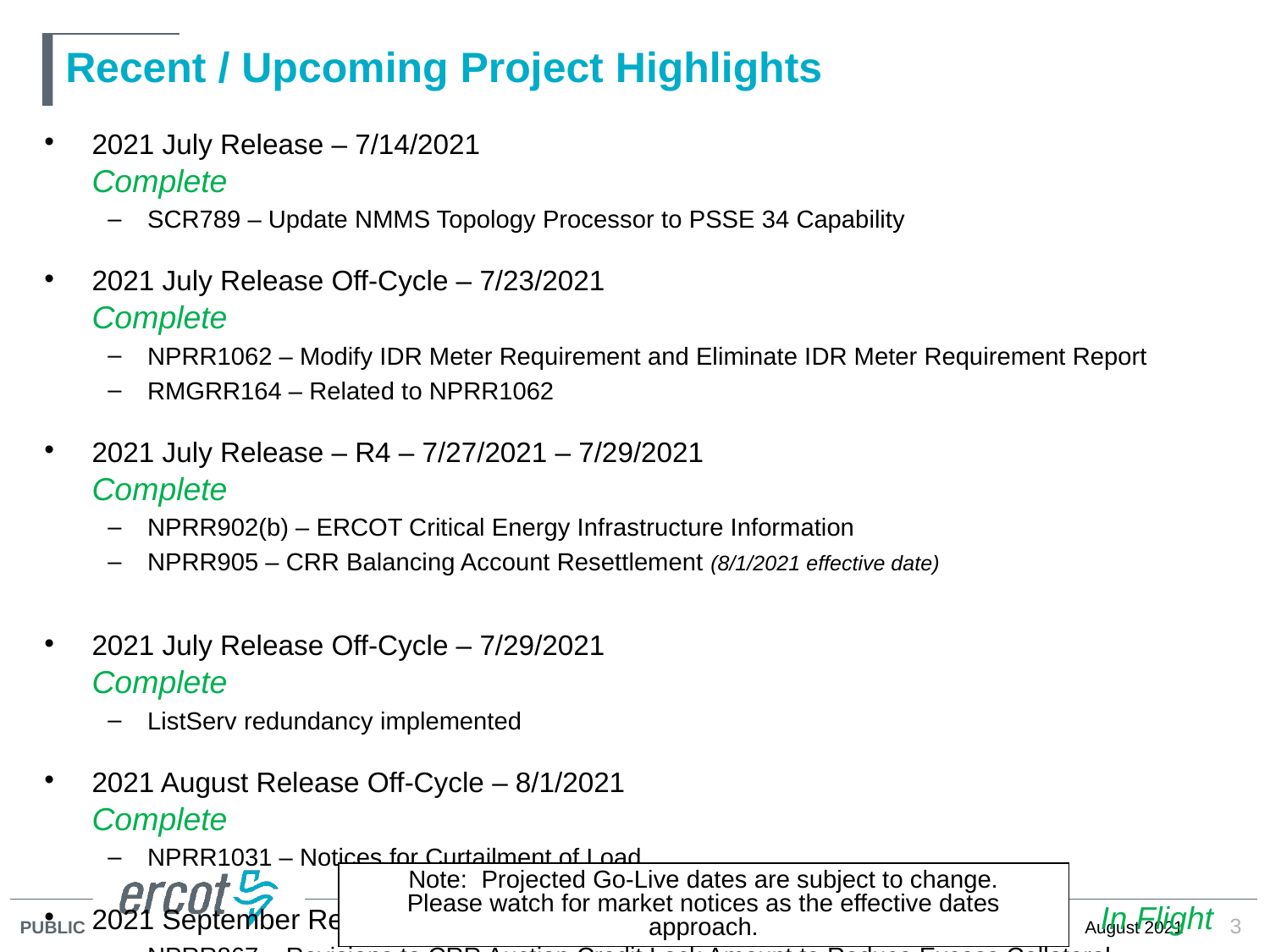

# Recent / Upcoming Project Highlights
2021 July Release – 7/14/2021	 Complete
SCR789 – Update NMMS Topology Processor to PSSE 34 Capability

2021 July Release Off-Cycle – 7/23/2021	 Complete
NPRR1062 – Modify IDR Meter Requirement and Eliminate IDR Meter Requirement Report
RMGRR164 – Related to NPRR1062

2021 July Release – R4 – 7/27/2021 – 7/29/2021	 Complete
NPRR902(b) – ERCOT Critical Energy Infrastructure Information
NPRR905 – CRR Balancing Account Resettlement (8/1/2021 effective date)

2021 July Release Off-Cycle – 7/29/2021	 Complete
ListServ redundancy implemented

2021 August Release Off-Cycle – 8/1/2021	 Complete
NPRR1031 – Notices for Curtailment of Load

2021 September Release Off-Cycle – 9/10/2021	 In Flight
NPRR867 – Revisions to CRR Auction Credit Lock Amount to Reduce Excess Collateral
Note:  Projected Go-Live dates are subject to change.
Please watch for market notices as the effective dates approach.
3